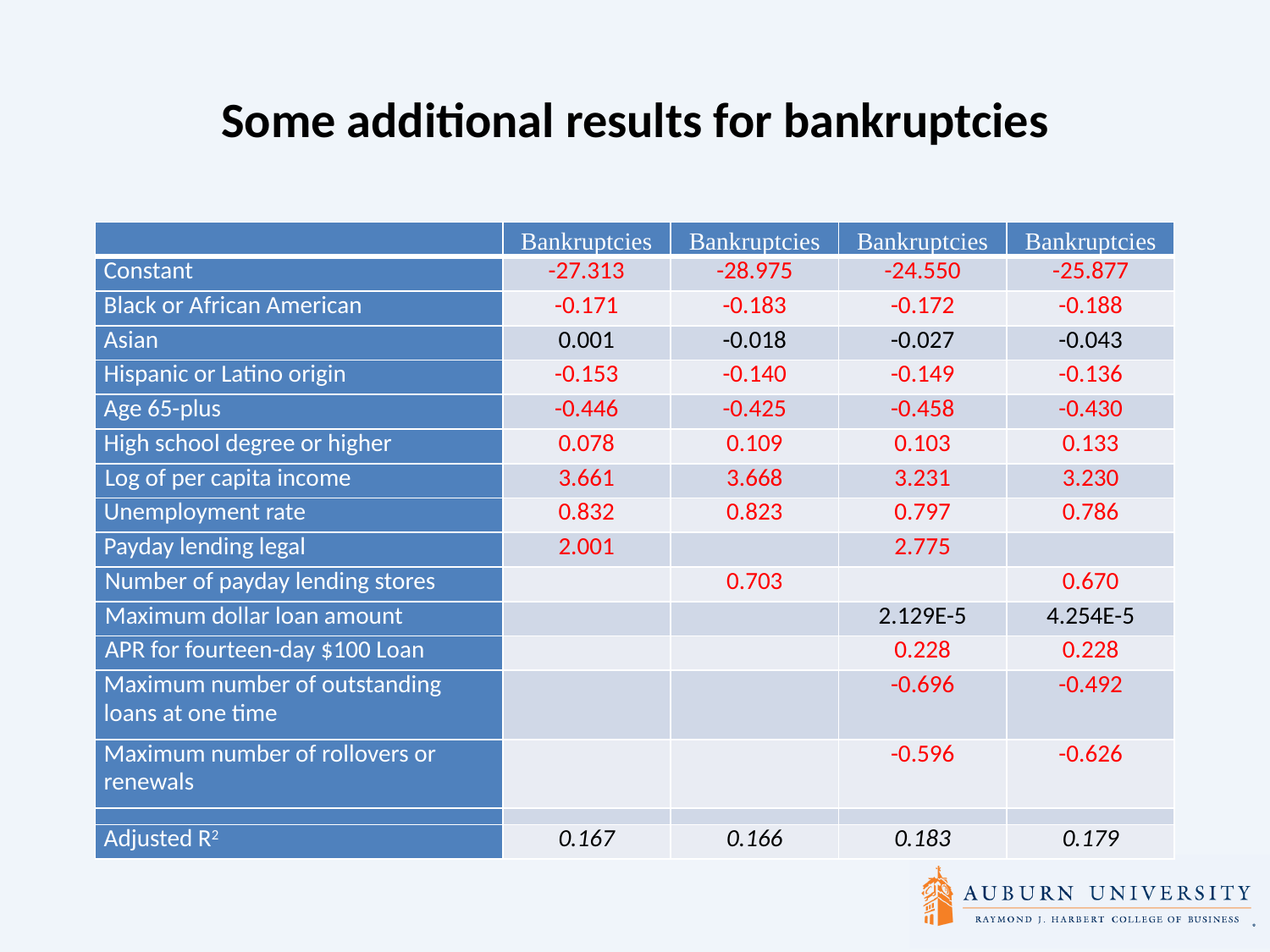

# Some additional results for bankruptcies
|  | Bankruptcies | Bankruptcies | Bankruptcies | Bankruptcies |
| --- | --- | --- | --- | --- |
| Constant | -27.313 | -28.975 | -24.550 | -25.877 |
| Black or African American | -0.171 | -0.183 | -0.172 | -0.188 |
| Asian | 0.001 | -0.018 | -0.027 | -0.043 |
| Hispanic or Latino origin | -0.153 | -0.140 | -0.149 | -0.136 |
| Age 65-plus | -0.446 | -0.425 | -0.458 | -0.430 |
| High school degree or higher | 0.078 | 0.109 | 0.103 | 0.133 |
| Log of per capita income | 3.661 | 3.668 | 3.231 | 3.230 |
| Unemployment rate | 0.832 | 0.823 | 0.797 | 0.786 |
| Payday lending legal | 2.001 |  | 2.775 |  |
| Number of payday lending stores |  | 0.703 |  | 0.670 |
| Maximum dollar loan amount |  |  | 2.129E-5 | 4.254E-5 |
| APR for fourteen-day $100 Loan |  |  | 0.228 | 0.228 |
| Maximum number of outstanding loans at one time |  |  | -0.696 | -0.492 |
| Maximum number of rollovers or renewals |  |  | -0.596 | -0.626 |
|  |  |  |  |  |
| Adjusted R2 | 0.167 | 0.166 | 0.183 | 0.179 |